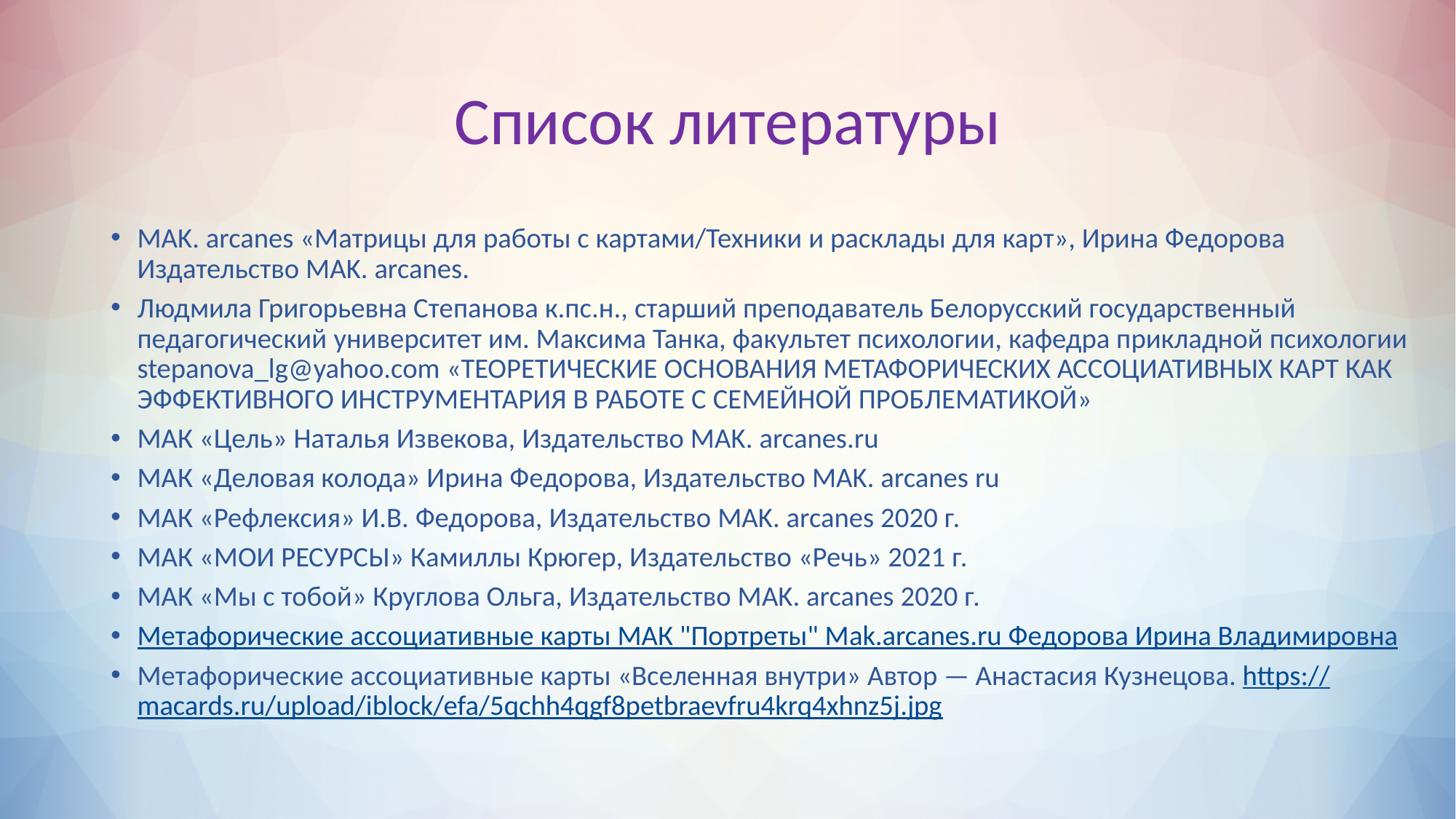

# Список литературы
MAK. arcanes «Матрицы для работы с картами/Техники и расклады для карт», Ирина Федорова Издательство MAK. arcanes.
Людмила Григорьевна Степанова к.пс.н., старший преподаватель Белорусский государственный педагогический университет им. Максима Танка, факультет психологии, кафедра прикладной психологии stepanova_lg@yahoo.com «ТЕОРЕТИЧЕСКИЕ ОСНОВАНИЯ МЕТАФОРИЧЕСКИХ АССОЦИАТИВНЫХ КАРТ КАК ЭФФЕКТИВНОГО ИНСТРУМЕНТАРИЯ В РАБОТЕ С СЕМЕЙНОЙ ПРОБЛЕМАТИКОЙ»
МАК «Цель» Наталья Извекова, Издательство MAK. arcanes.ru
МАК «Деловая колода» Ирина Федорова, Издательство MAK. arcanes ru
МАК «Рефлексия» И.В. Федорова, Издательство MAK. arcanes 2020 г.
МАК «МОИ РЕСУРСЫ» Камиллы Крюгер, Издательство «Речь» 2021 г.
МАК «Мы с тобой» Круглова Ольга, Издательство MAK. arcanes 2020 г.
Метафорические ассоциативные карты МАК "Портреты" Mak.arcanes.ru Федорова Ирина Владимировна
Метафорические ассоциативные карты «Вселенная внутри» Автор — Анастасия Кузнецова. https://macards.ru/upload/iblock/efa/5qchh4qgf8petbraevfru4krq4xhnz5j.jpg